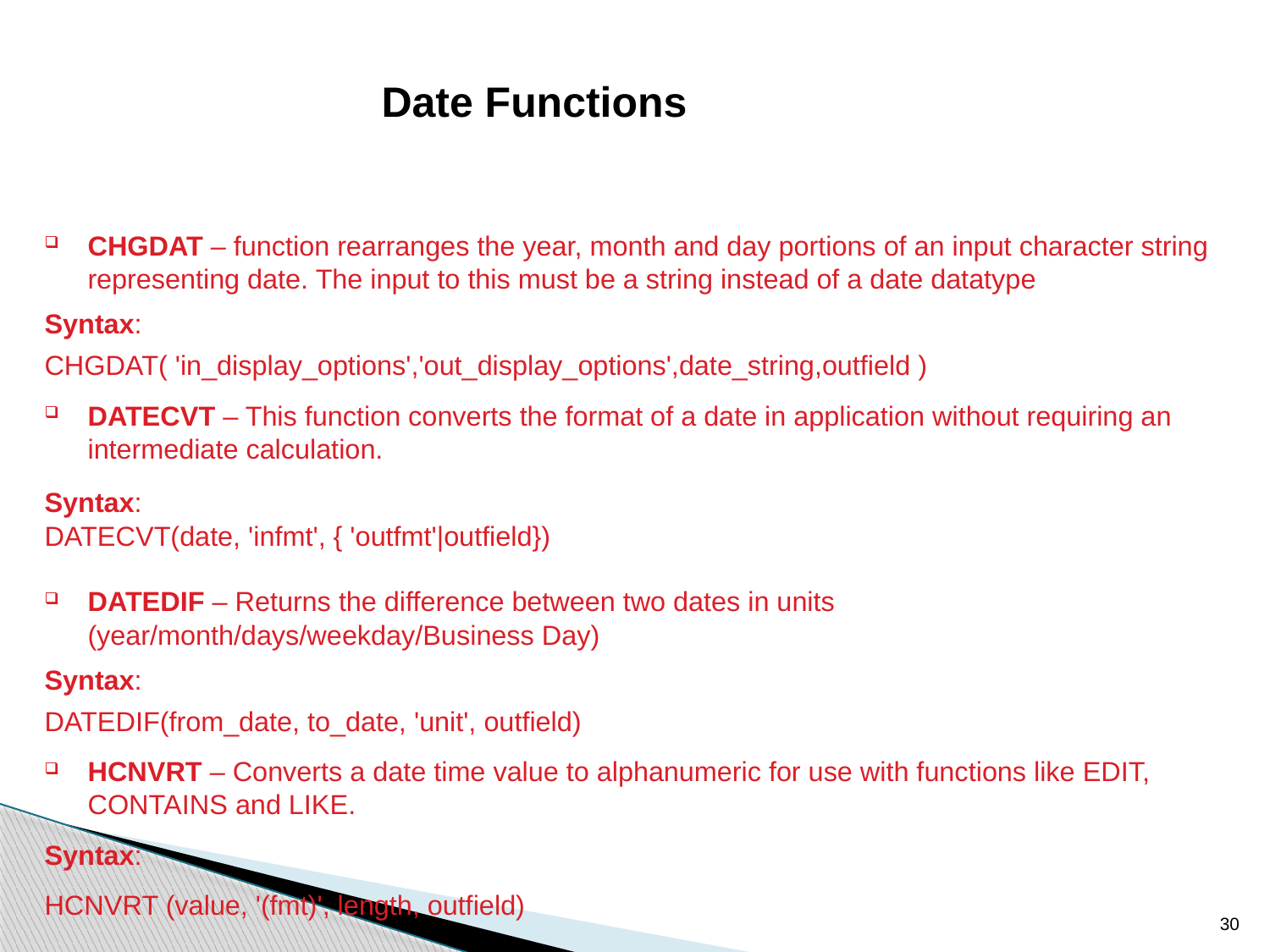

# Date Functions
CHGDAT – function rearranges the year, month and day portions of an input character string representing date. The input to this must be a string instead of a date datatype
Syntax:
CHGDAT( 'in_display_options','out_display_options',date_string,outfield )
DATECVT – This function converts the format of a date in application without requiring an intermediate calculation.
Syntax:
DATECVT(date, 'infmt', { 'outfmt'|outfield})

DATEDIF – Returns the difference between two dates in units 		(year/month/days/weekday/Business Day)
Syntax:
DATEDIF(from_date, to_date, 'unit', outfield)
HCNVRT – Converts a date time value to alphanumeric for use with functions like EDIT, CONTAINS and LIKE.
Syntax:
HCNVRT (value, '(fmt)', length, outfield)

30